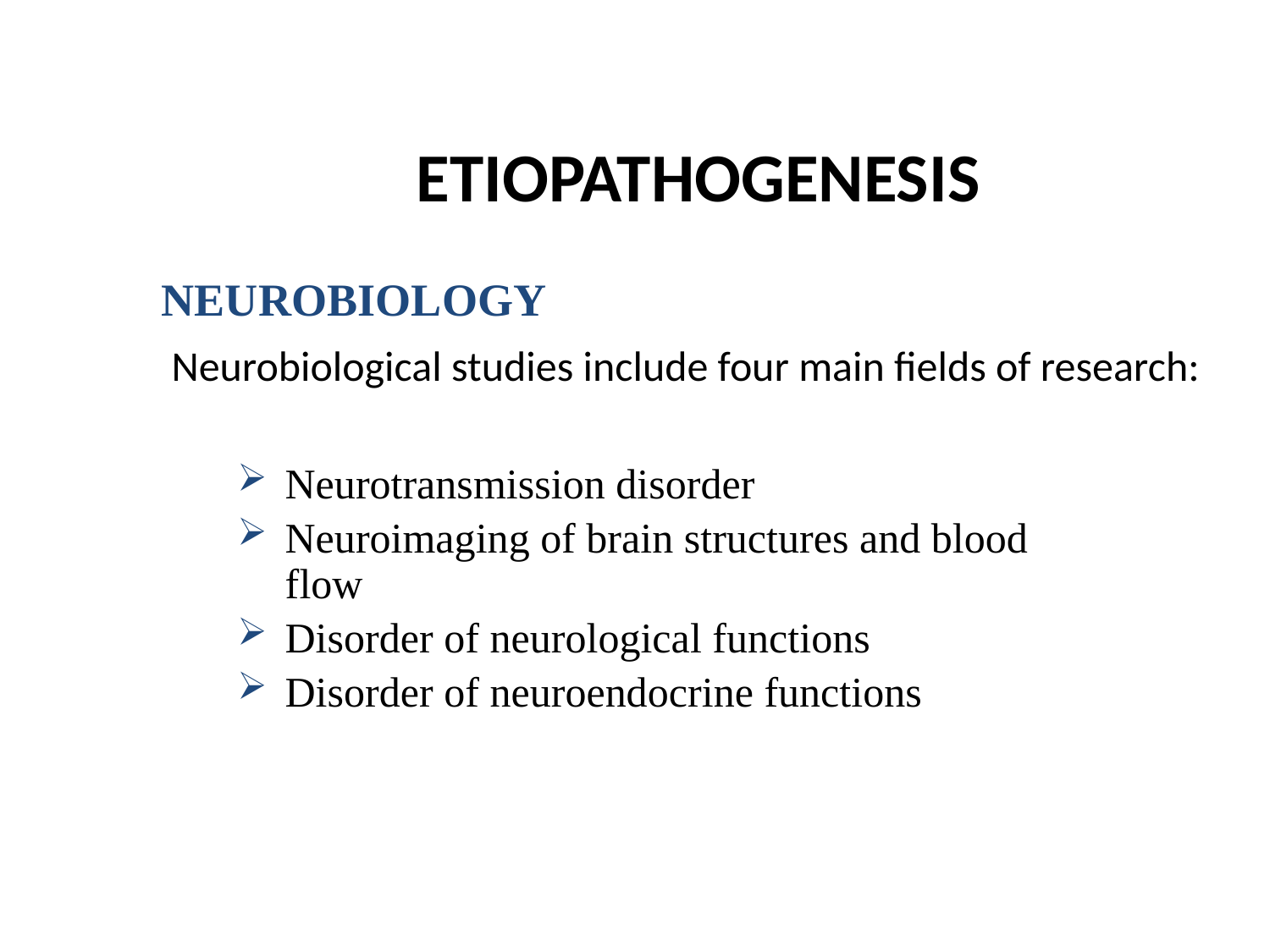

# ETIOPATHOGENESIS
NEUROBIOLOGY
Neurobiological studies include four main fields of research:
Neurotransmission disorder
Neuroimaging of brain structures and blood flow
Disorder of neurological functions
Disorder of neuroendocrine functions